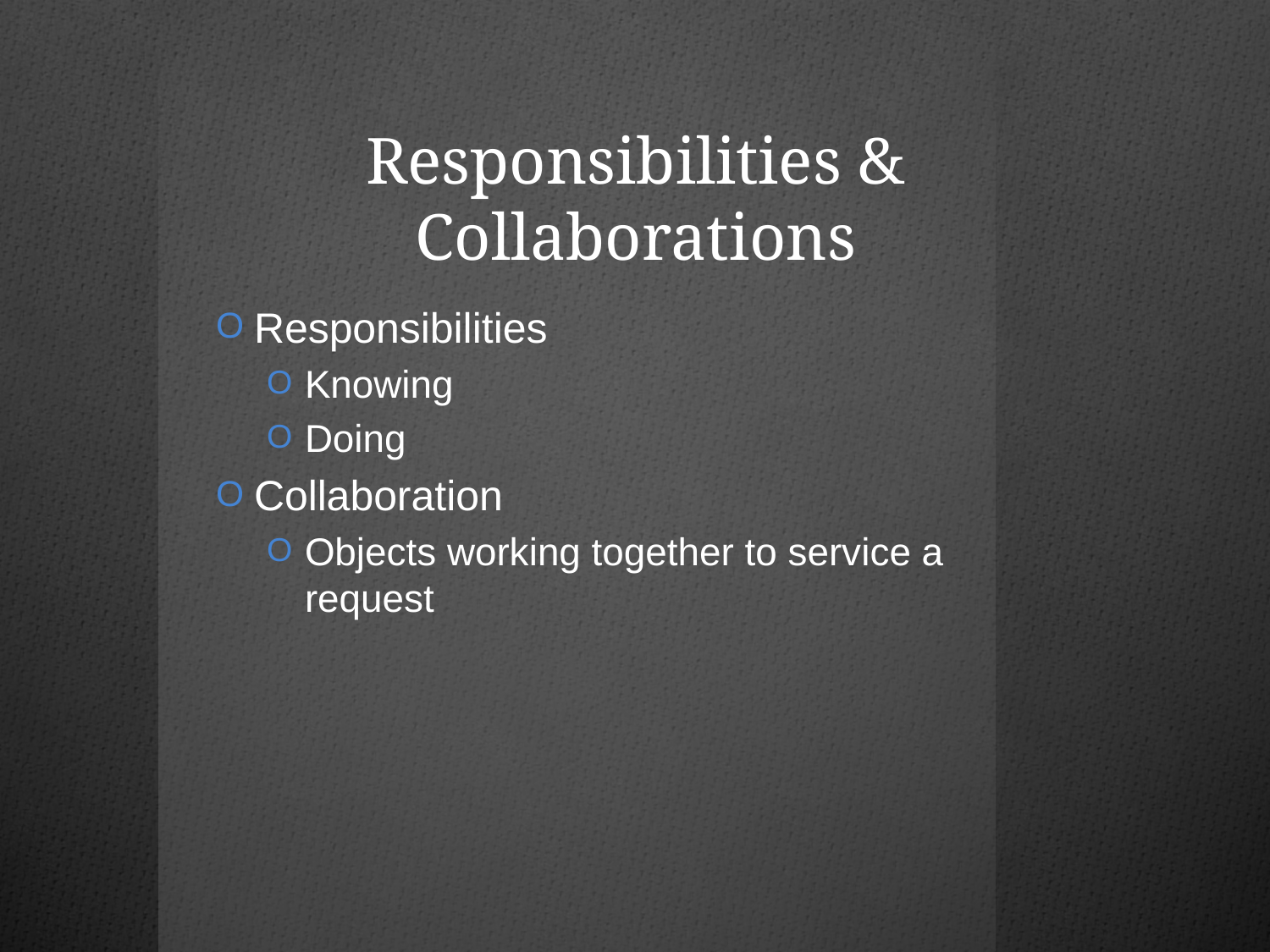

# Responsibilities & Collaborations
Responsibilities
Knowing
Doing
Collaboration
Objects working together to service a request